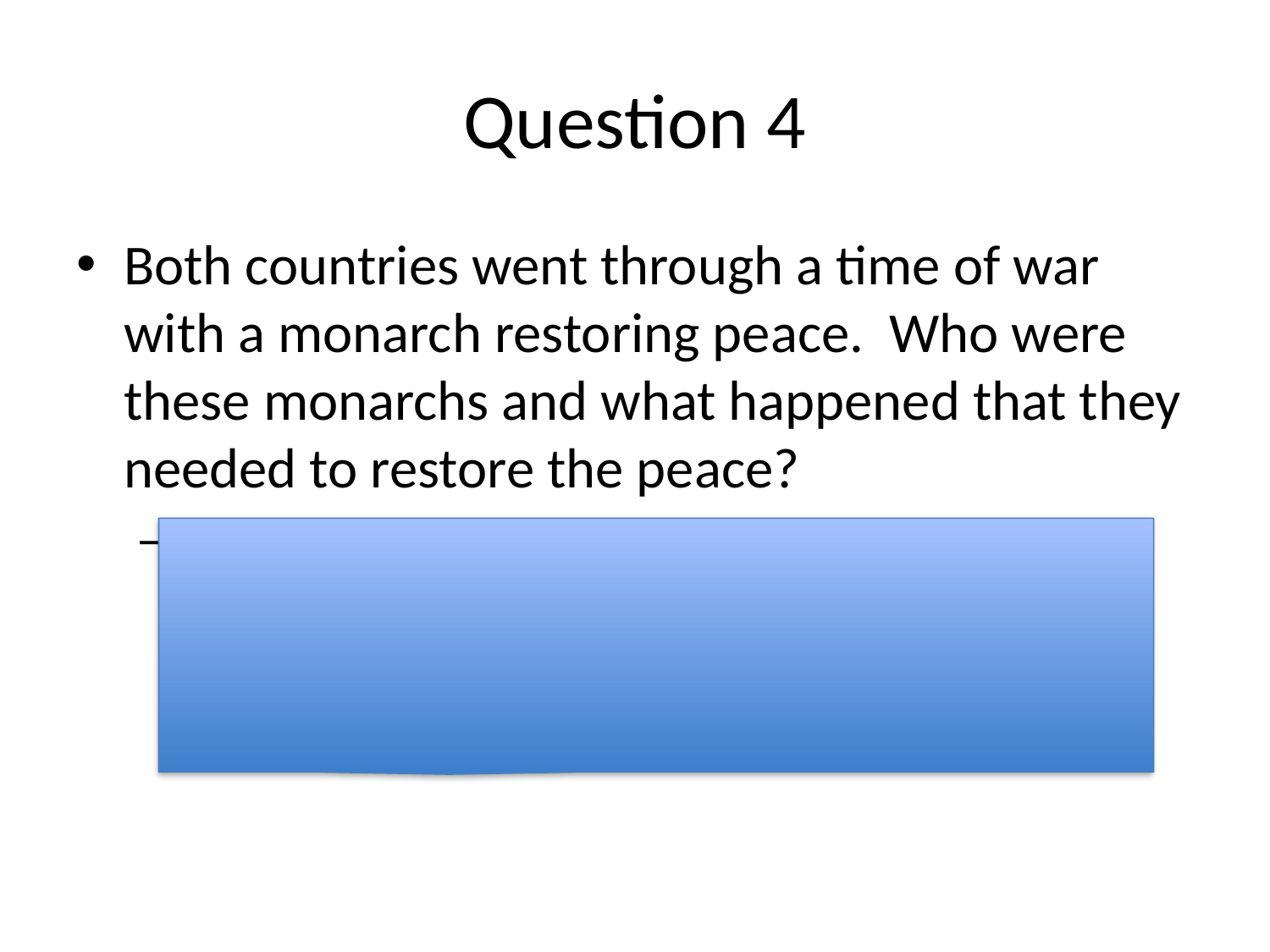

# Question 4
Both countries went through a time of war with a monarch restoring peace.  Who were these monarchs and what happened that they needed to restore the peace?
Octavius/Augustus restored peace after Julius Caesar was assassinated in Rome and England’s Stuart monarchy after Charles I’s execution in 1649 and England’s civil wars.